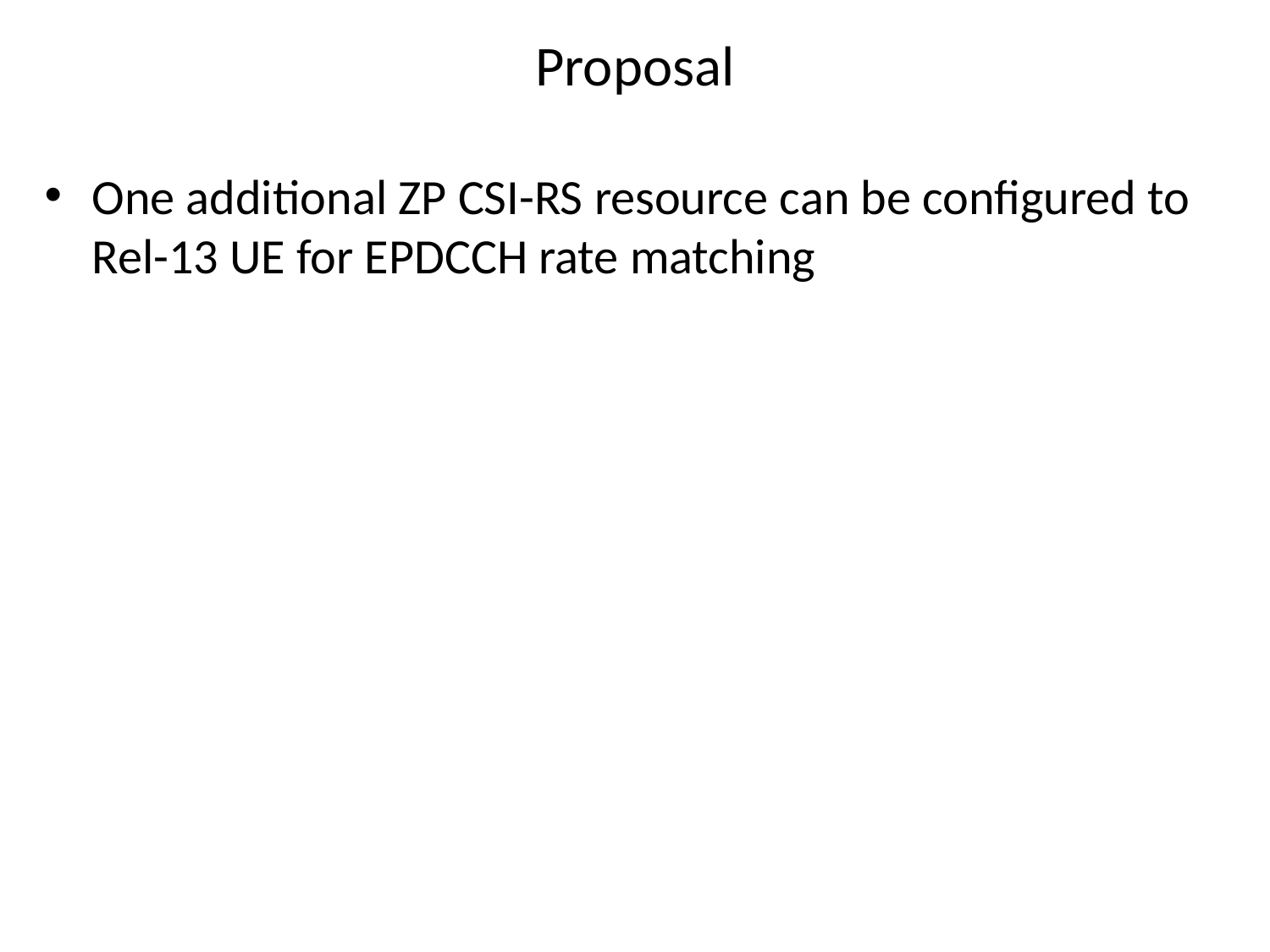

# Proposal
One additional ZP CSI-RS resource can be configured to Rel-13 UE for EPDCCH rate matching